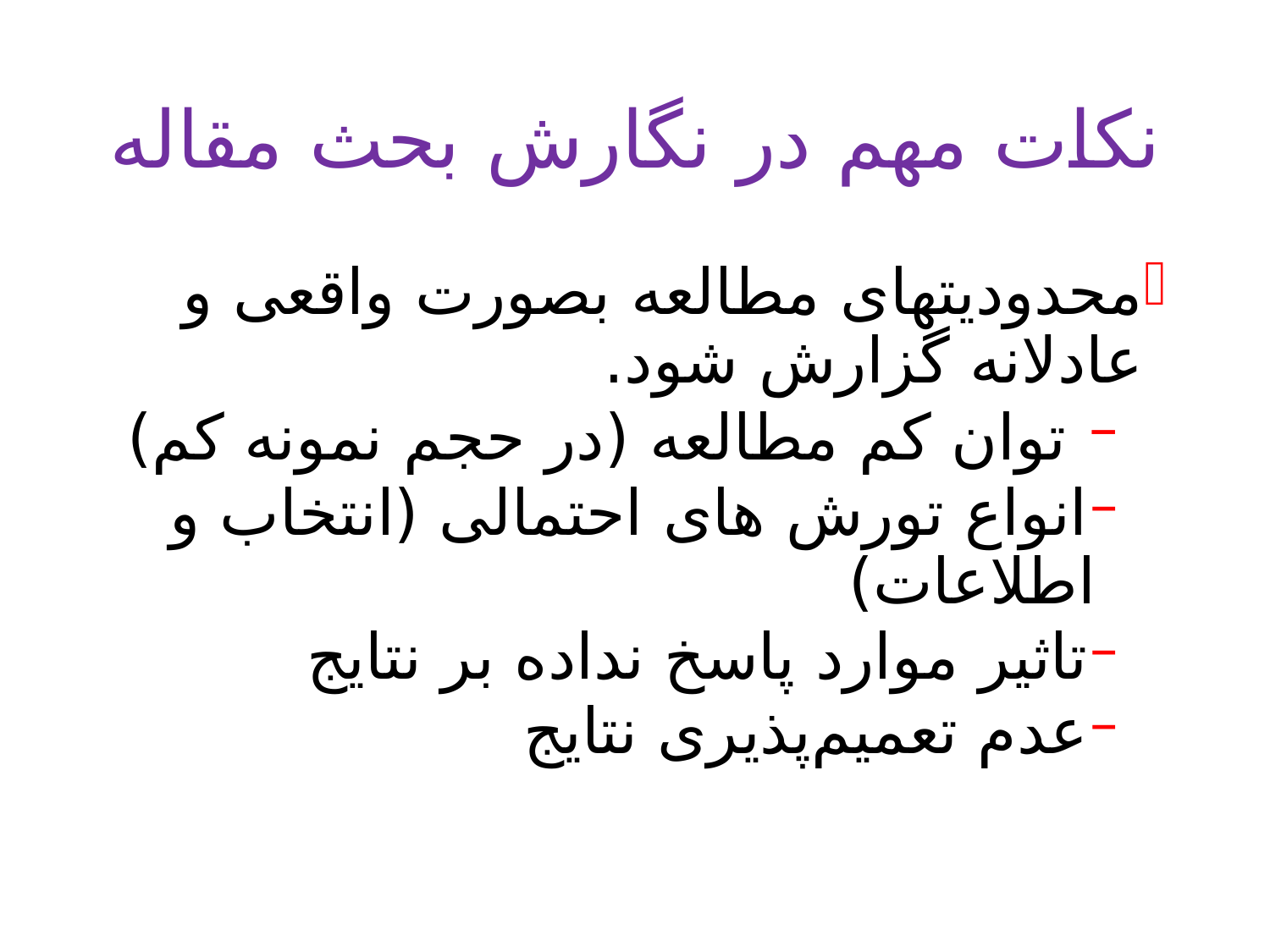

# نکات مهم در نگارش بحث مقاله
محدودیتهای مطالعه بصورت واقعی و عادلانه گزارش شود.
 توان کم مطالعه (در حجم نمونه کم)
انواع تورش های احتمالی (انتخاب و اطلاعات)
تاثیر موارد پاسخ نداده بر نتایج
عدم تعمیم‌پذیری نتایج

22 May 2021
24